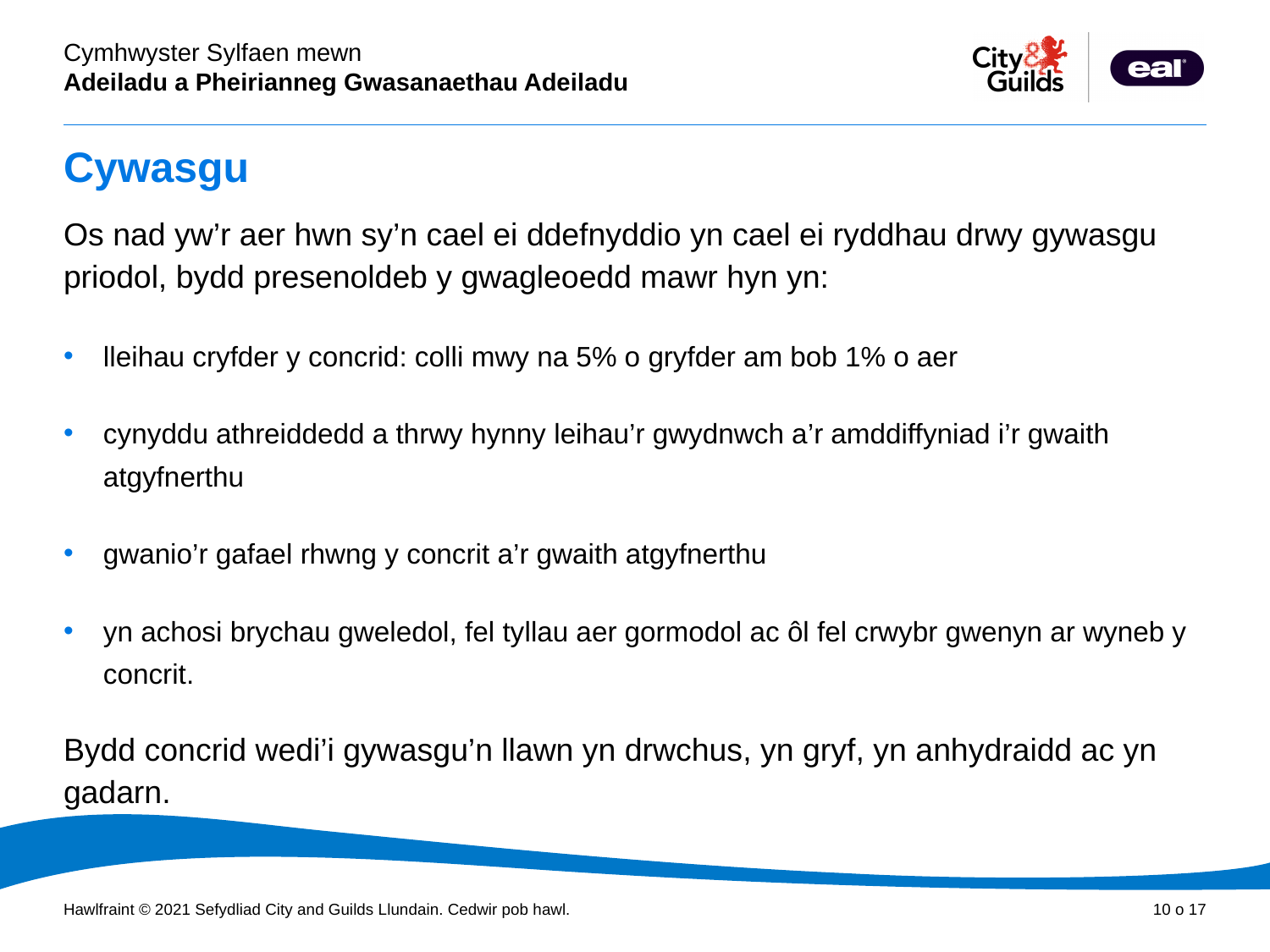

# Cywasgu
Os nad yw’r aer hwn sy’n cael ei ddefnyddio yn cael ei ryddhau drwy gywasgu priodol, bydd presenoldeb y gwagleoedd mawr hyn yn:
lleihau cryfder y concrid: colli mwy na 5% o gryfder am bob 1% o aer
cynyddu athreiddedd a thrwy hynny leihau’r gwydnwch a’r amddiffyniad i’r gwaith atgyfnerthu
gwanio’r gafael rhwng y concrit a’r gwaith atgyfnerthu
yn achosi brychau gweledol, fel tyllau aer gormodol ac ôl fel crwybr gwenyn ar wyneb y concrit.
Bydd concrid wedi’i gywasgu’n llawn yn drwchus, yn gryf, yn anhydraidd ac yn gadarn.